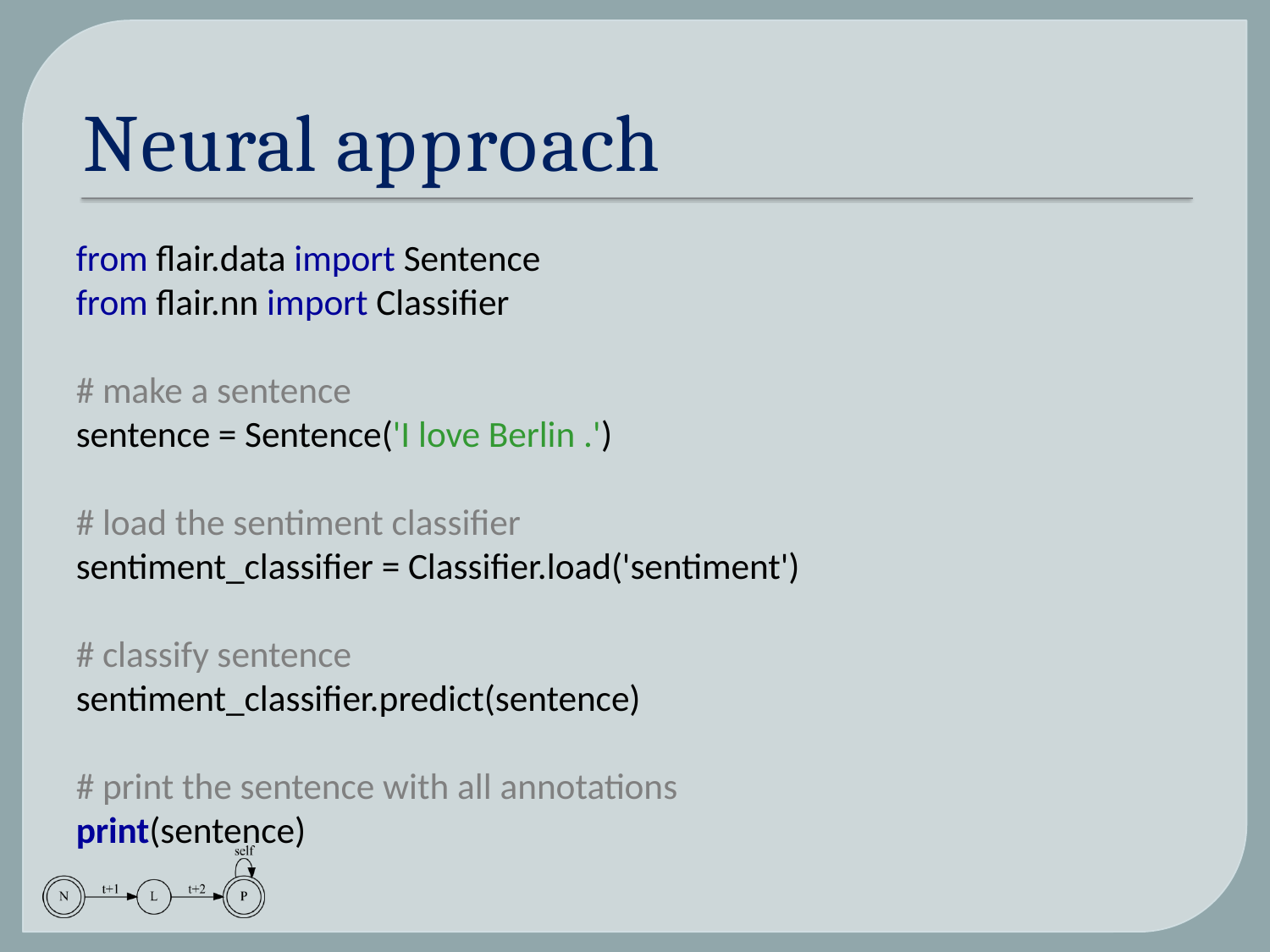

# Neural approach
from flair.data import Sentence
from flair.nn import Classifier

# make a sentence
sentence = Sentence('I love Berlin .')

# load the sentiment classifier
sentiment_classifier = Classifier.load('sentiment')

# classify sentence
sentiment_classifier.predict(sentence)

# print the sentence with all annotations
print(sentence)